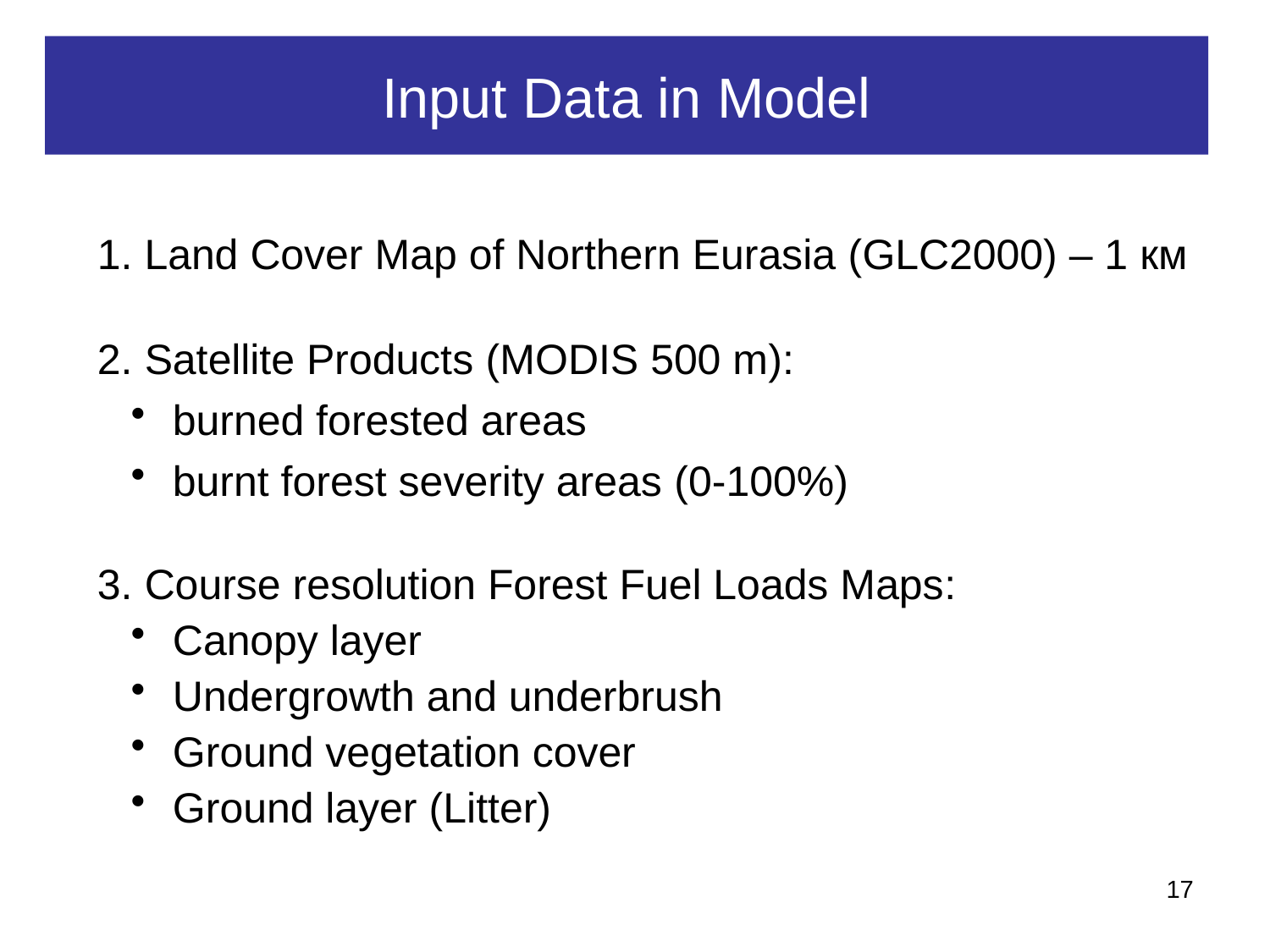

Input Data in Model
1. Land Cover Map of Northern Eurasia (GLC2000) – 1 км
2. Satellite Products (MODIS 500 m):
 burned forested areas
 burnt forest severity areas (0-100%)
3. Course resolution Forest Fuel Loads Maps:
 Canopy layer
 Undergrowth and underbrush
 Ground vegetation cover
 Ground layer (Litter)

17